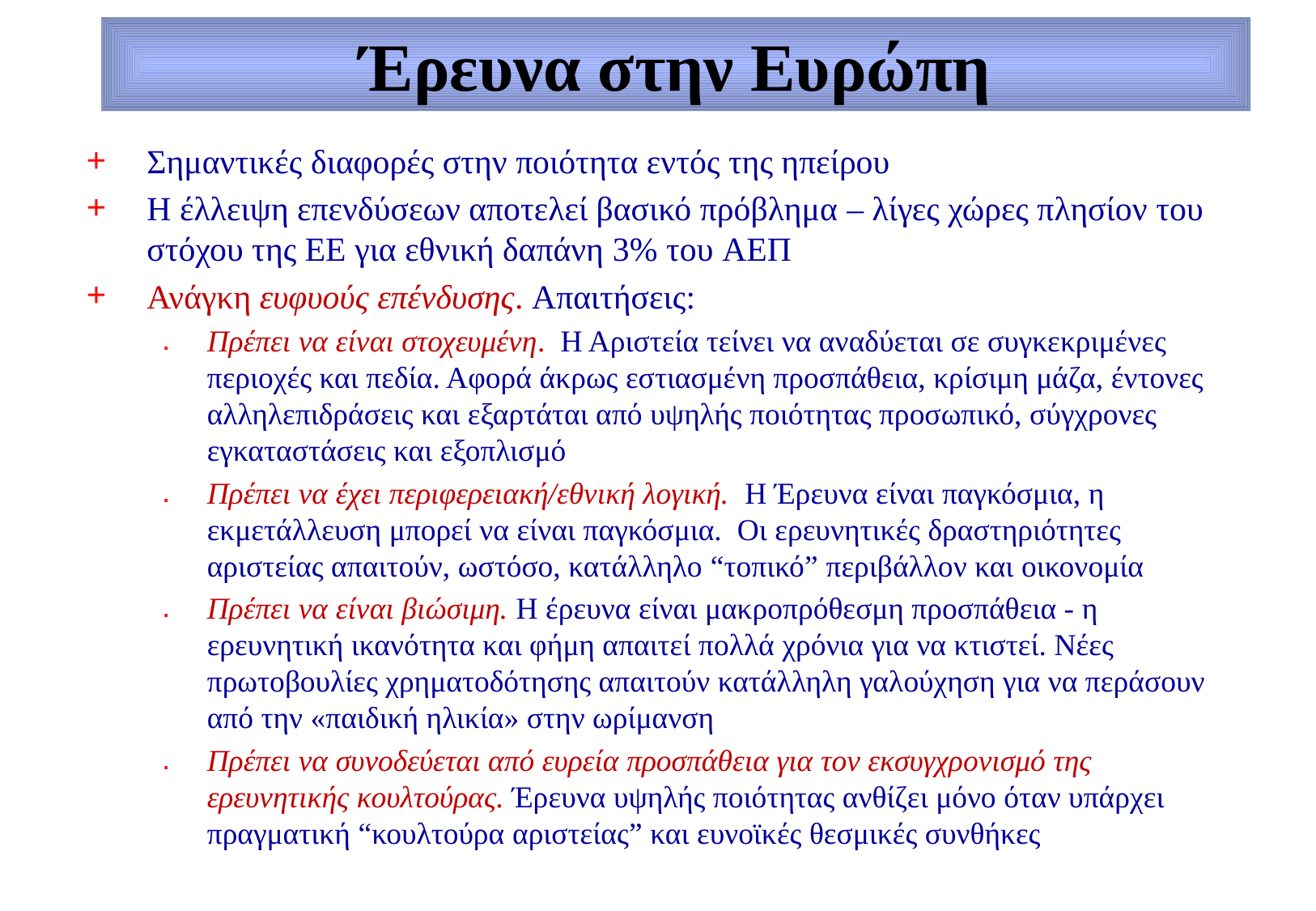

# Έρευνα στην Ευρώπη
Σημαντικές διαφορές στην ποιότητα εντός της ηπείρου
Η έλλειψη επενδύσεων αποτελεί βασικό πρόβλημα – λίγες χώρες πλησίον του στόχου της ΕΕ για εθνική δαπάνη 3% του ΑΕΠ
Ανάγκη ευφυούς επένδυσης. Απαιτήσεις:
Πρέπει να είναι στοχευμένη.  Η Αριστεία τείνει να αναδύεται σε συγκεκριμένες περιοχές και πεδία. Αφορά άκρως εστιασμένη προσπάθεια, κρίσιμη μάζα, έντονες αλληλεπιδράσεις και εξαρτάται από υψηλής ποιότητας προσωπικό, σύγχρονες εγκαταστάσεις και εξοπλισμό
Πρέπει να έχει περιφερειακή/εθνική λογική.  Η Έρευνα είναι παγκόσμια, η  εκμετάλλευση μπορεί να είναι παγκόσμια.  Οι ερευνητικές δραστηριότητες αριστείας απαιτούν, ωστόσο, κατάλληλο “τοπικό” περιβάλλον και οικονομία
Πρέπει να είναι βιώσιμη. Η έρευνα είναι μακροπρόθεσμη προσπάθεια - η ερευνητική ικανότητα και φήμη απαιτεί πολλά χρόνια για να κτιστεί. Νέες πρωτοβουλίες χρηματοδότησης απαιτούν κατάλληλη γαλούχηση για να περάσουν από την «παιδική ηλικία» στην ωρίμανση
Πρέπει να συνοδεύεται από ευρεία προσπάθεια για τον εκσυγχρονισμό της ερευνητικής κουλτούρας. Έρευνα υψηλής ποιότητας ανθίζει μόνο όταν υπάρχει πραγματική “κουλτούρα αριστείας” και ευνοϊκές θεσμικές συνθήκες